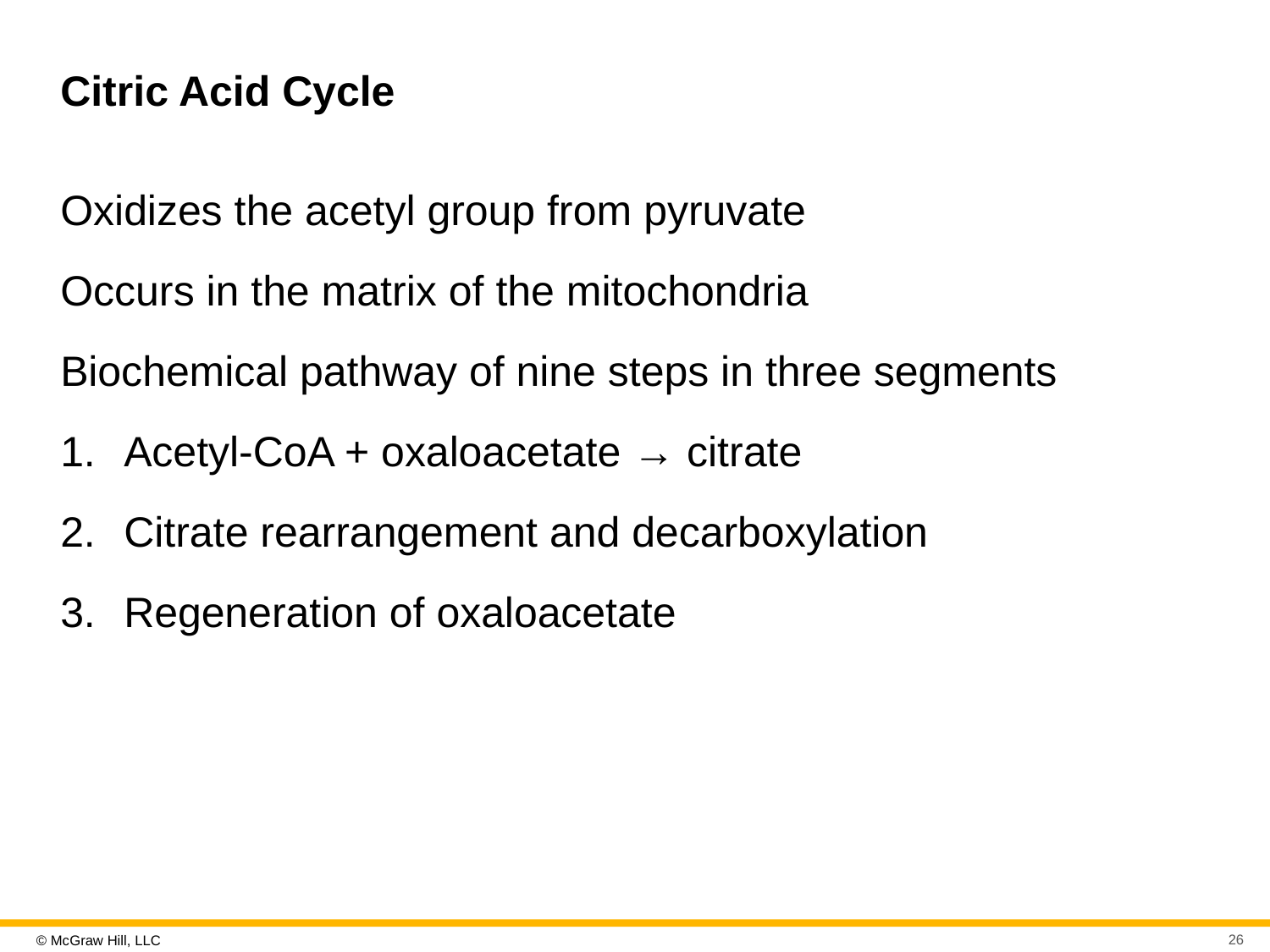

# Citric Acid Cycle
Oxidizes the acetyl group from pyruvate
Occurs in the matrix of the mitochondria
Biochemical pathway of nine steps in three segments
Acetyl-CoA + oxaloacetate → citrate
Citrate rearrangement and decarboxylation
Regeneration of oxaloacetate
26